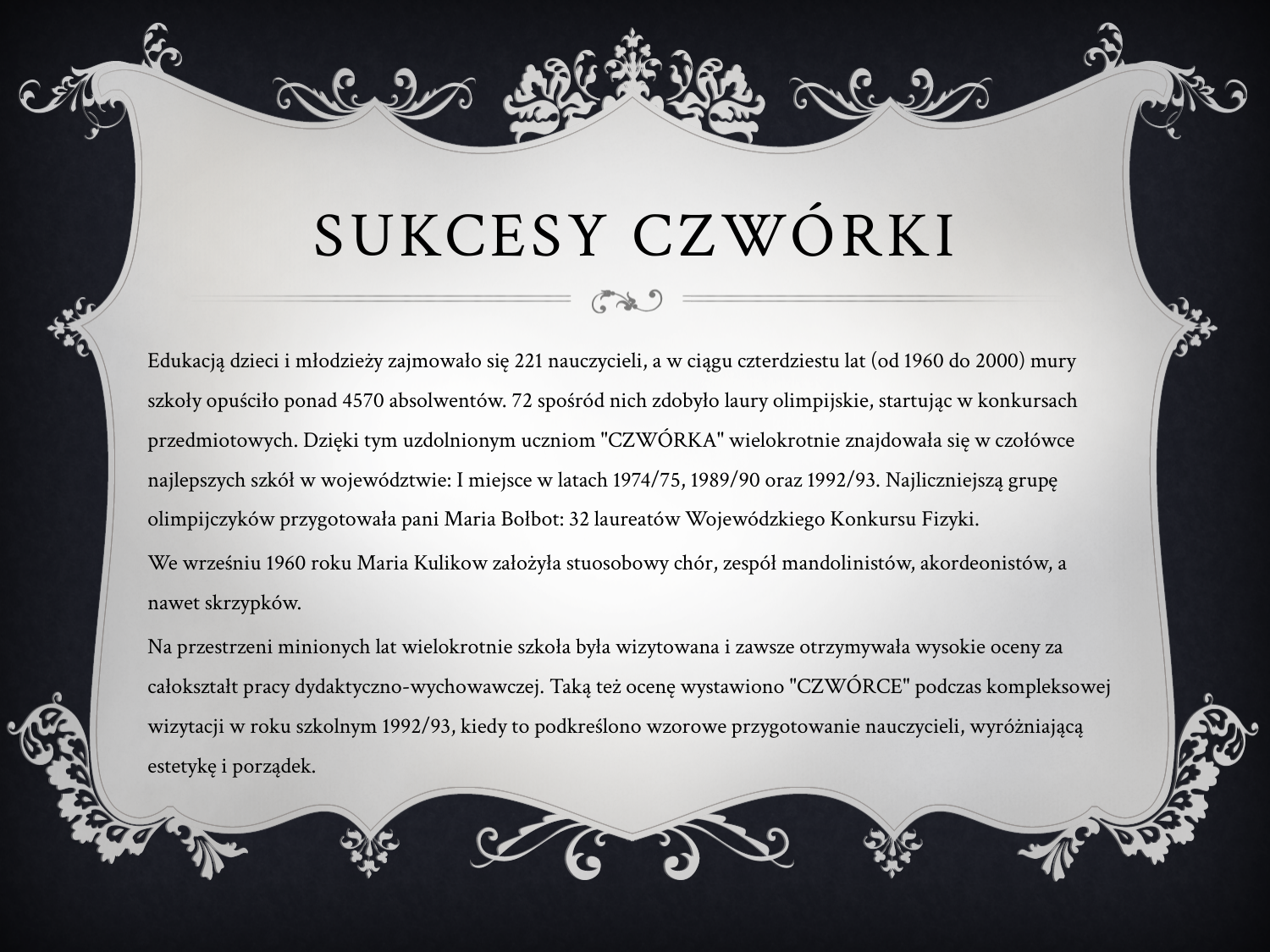

# Sukcesy czwórki
Edukacją dzieci i młodzieży zajmowało się 221 nauczycieli, a w ciągu czterdziestu lat (od 1960 do 2000) mury szkoły opuściło ponad 4570 absolwentów. 72 spośród nich zdobyło laury olimpijskie, startując w konkursach przedmiotowych. Dzięki tym uzdolnionym uczniom "CZWÓRKA" wielokrotnie znajdowała się w czołówce najlepszych szkół w województwie: I miejsce w latach 1974/75, 1989/90 oraz 1992/93. Najliczniejszą grupę olimpijczyków przygotowała pani Maria Bołbot: 32 laureatów Wojewódzkiego Konkursu Fizyki.
We wrześniu 1960 roku Maria Kulikow założyła stuosobowy chór, zespół mandolinistów, akordeonistów, a nawet skrzypków.
Na przestrzeni minionych lat wielokrotnie szkoła była wizytowana i zawsze otrzymywała wysokie oceny za całokształt pracy dydaktyczno-wychowawczej. Taką też ocenę wystawiono "CZWÓRCE" podczas kompleksowej wizytacji w roku szkolnym 1992/93, kiedy to podkreślono wzorowe przygotowanie nauczycieli, wyróżniającą estetykę i porządek.